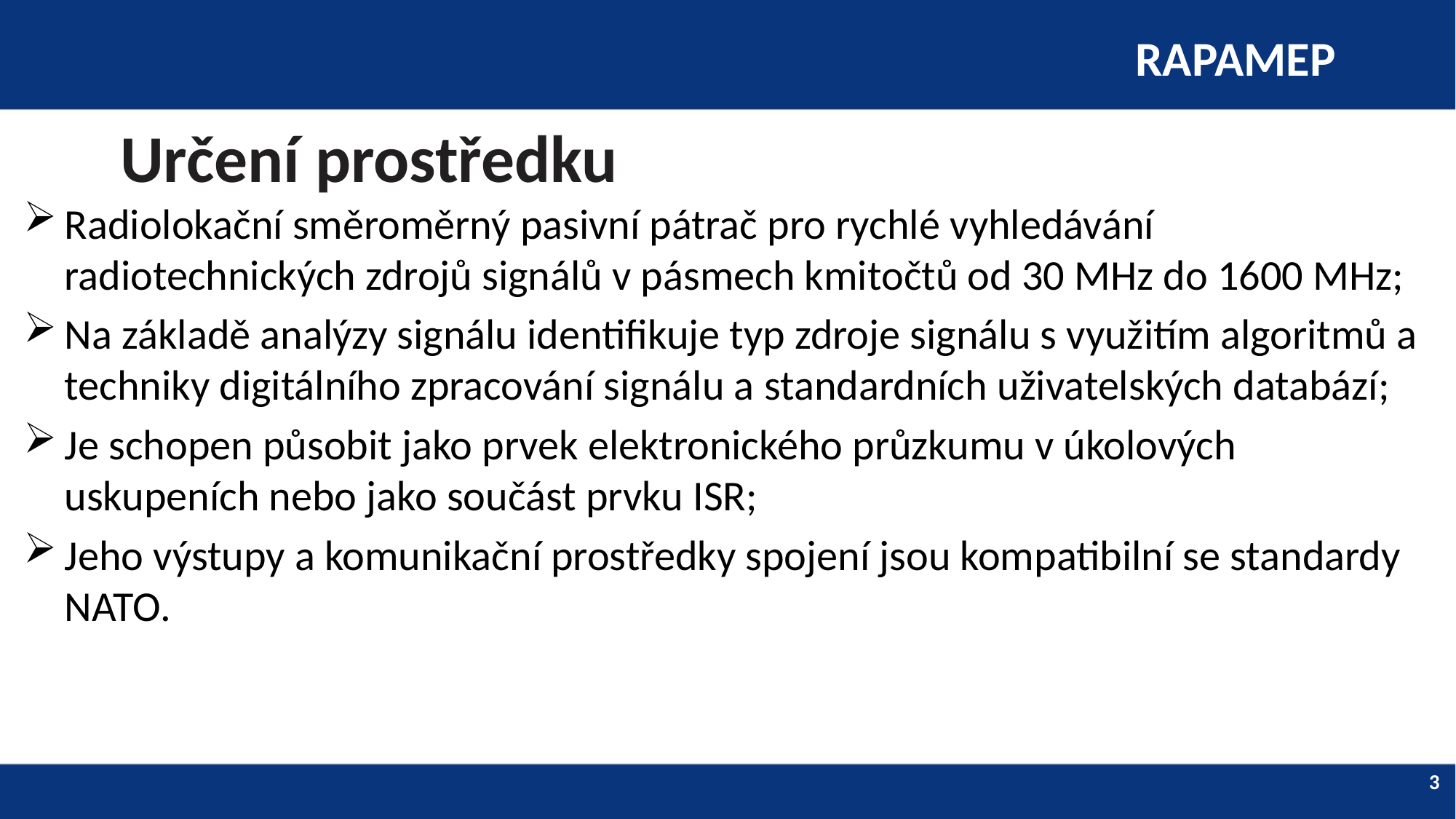

RAPAMEP
# Určení prostředku
Radiolokační směroměrný pasivní pátrač pro rychlé vyhledávání radiotechnických zdrojů signálů v pásmech kmitočtů od 30 MHz do 1600 MHz;
Na základě analýzy signálu identifikuje typ zdroje signálu s využitím algoritmů a techniky digitálního zpracování signálu a standardních uživatelských databází;
Je schopen působit jako prvek elektronického průzkumu v úkolových uskupeních nebo jako součást prvku ISR;
Jeho výstupy a komunikační prostředky spojení jsou kompatibilní se standardy NATO.
3